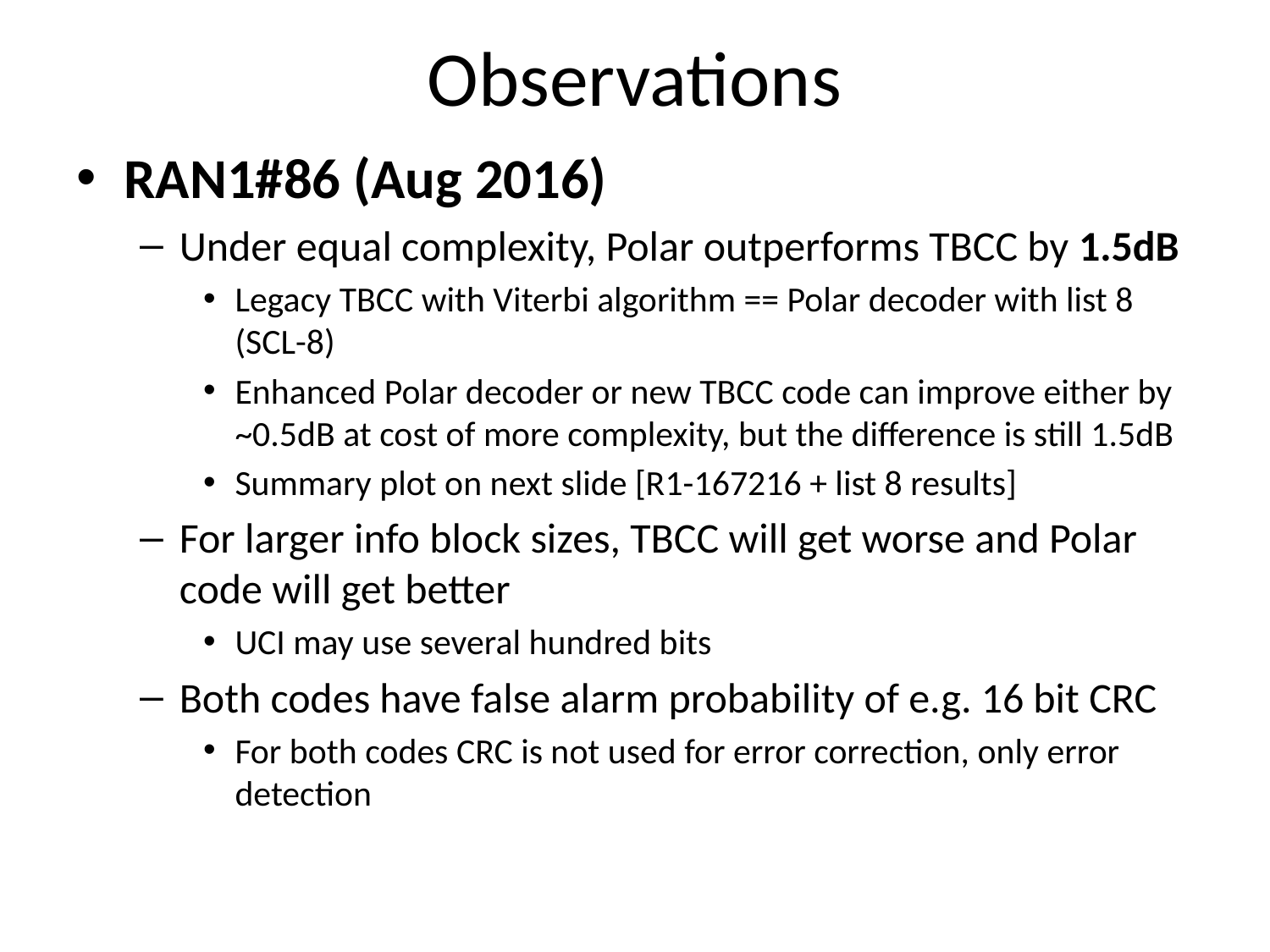

# Observations
RAN1#86 (Aug 2016)
Under equal complexity, Polar outperforms TBCC by 1.5dB
Legacy TBCC with Viterbi algorithm == Polar decoder with list 8 (SCL-8)
Enhanced Polar decoder or new TBCC code can improve either by ~0.5dB at cost of more complexity, but the difference is still 1.5dB
Summary plot on next slide [R1-167216 + list 8 results]
For larger info block sizes, TBCC will get worse and Polar code will get better
UCI may use several hundred bits
Both codes have false alarm probability of e.g. 16 bit CRC
For both codes CRC is not used for error correction, only error detection